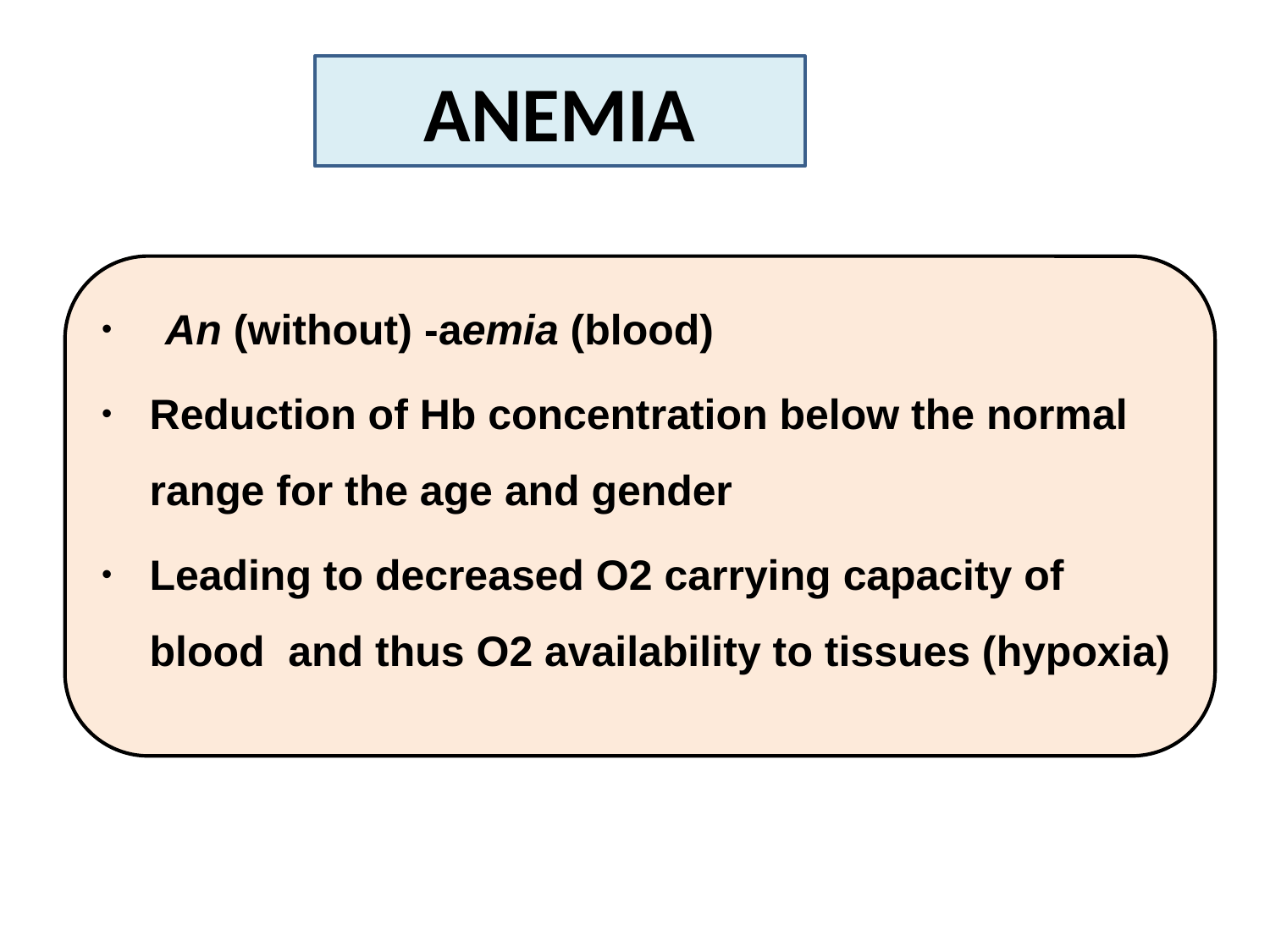

ANEMIA
An (without) -aemia (blood)
Reduction of Hb concentration below the normal range for the age and gender
Leading to decreased O2 carrying capacity of blood  and thus O2 availability to tissues (hypoxia)